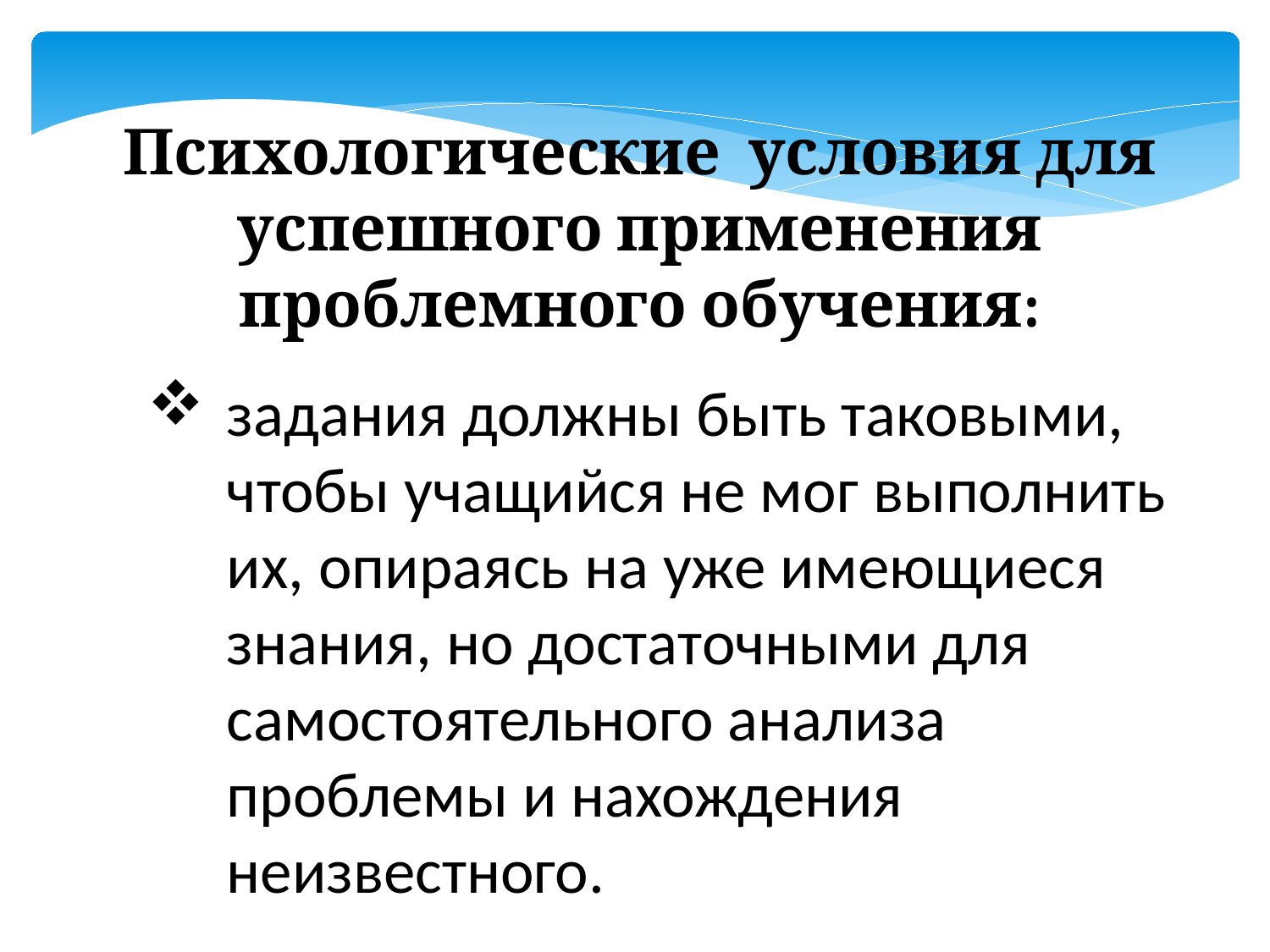

Психологические  условия для успешного применения проблемного обучения:
задания должны быть таковыми, чтобы учащийся не мог выполнить их, опираясь на уже имеющиеся знания, но достаточными для самостоятельного анализа проблемы и нахождения неизвестного.